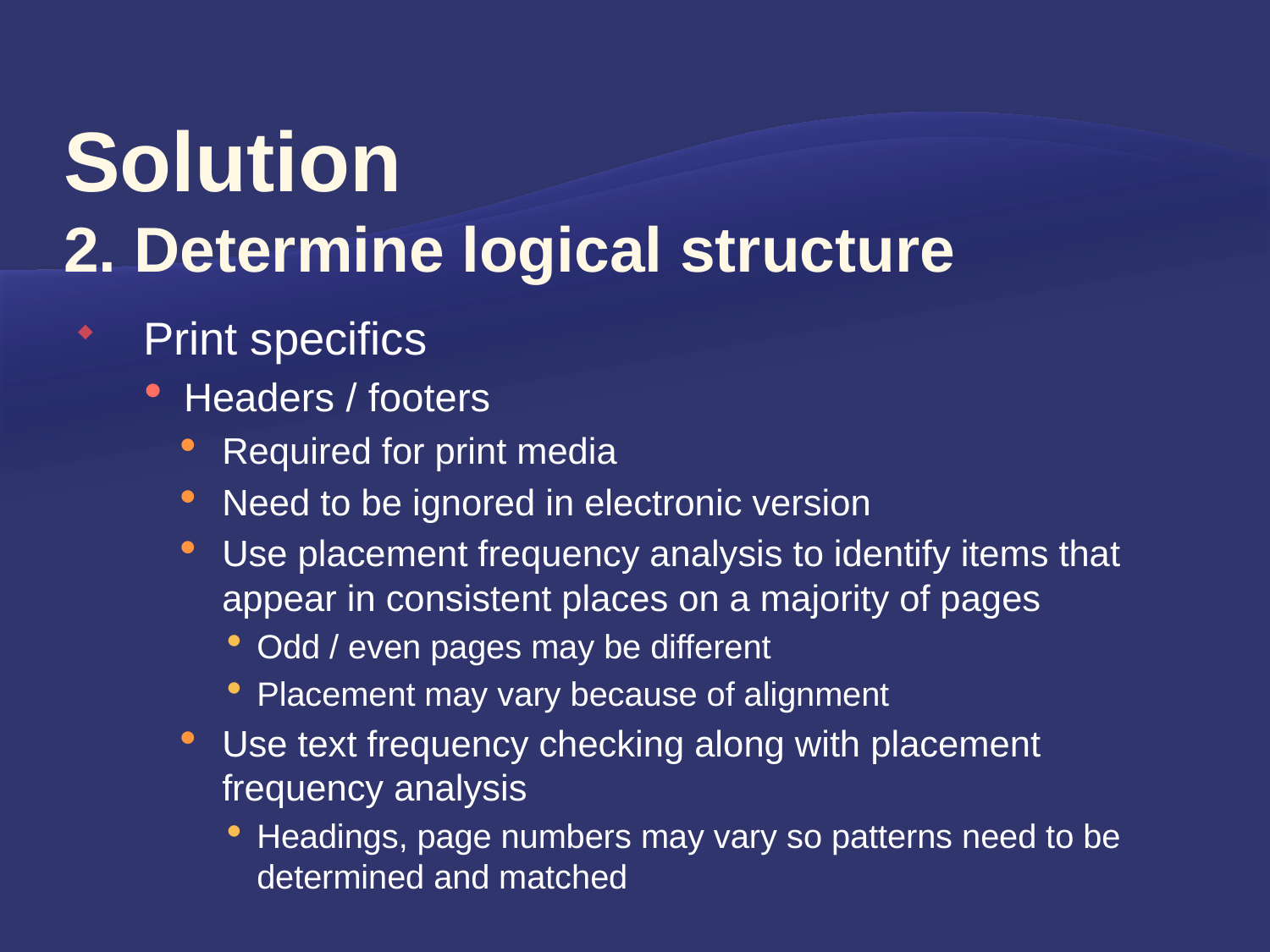

# Solution 2. Determine logical structure
Print specifics
Headers / footers
Required for print media
Need to be ignored in electronic version
Use placement frequency analysis to identify items that appear in consistent places on a majority of pages
Odd / even pages may be different
Placement may vary because of alignment
Use text frequency checking along with placement frequency analysis
Headings, page numbers may vary so patterns need to be determined and matched